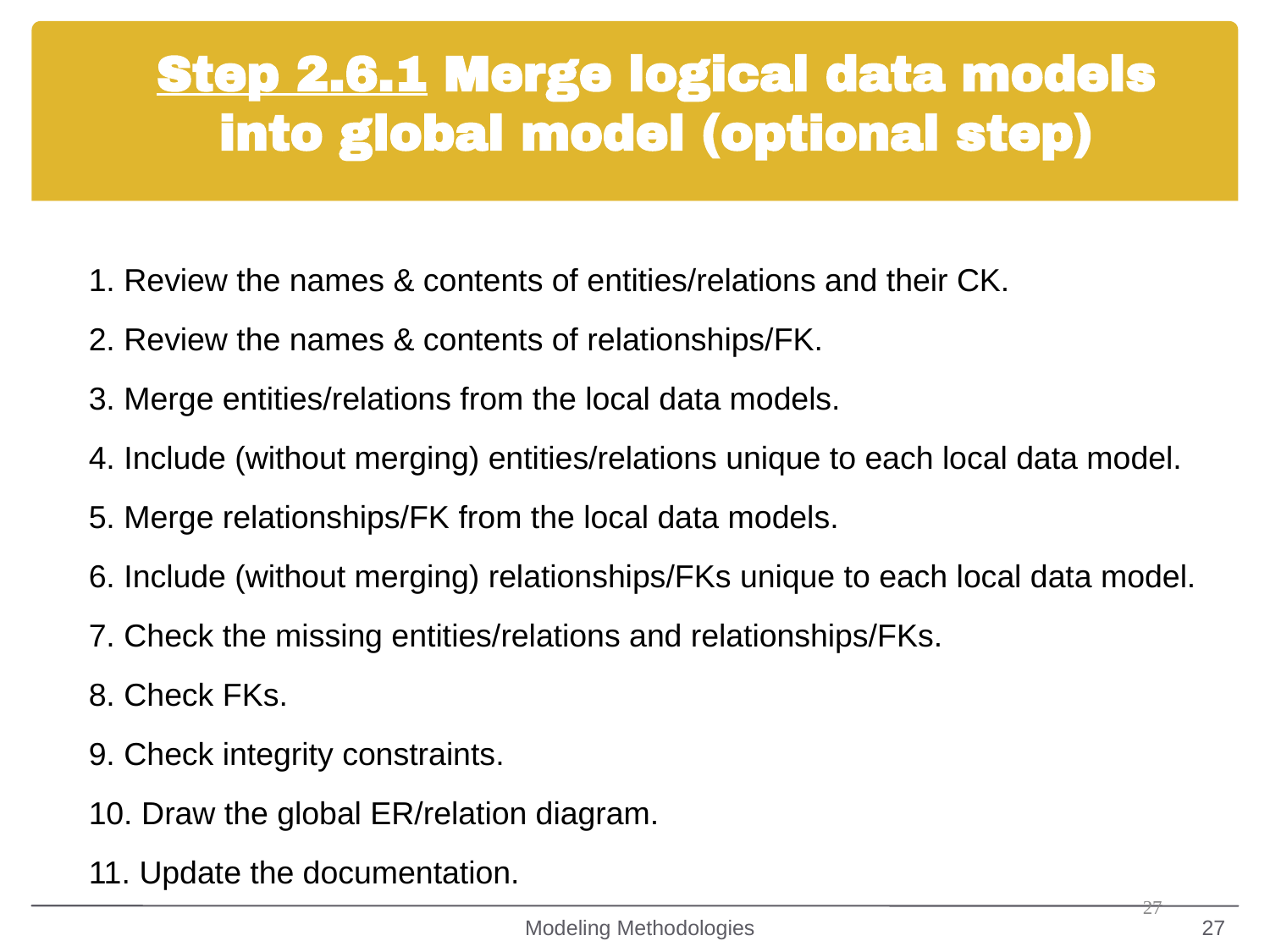

Step 2.6.1 Merge logical data models into global model (optional step)

1. Review the names & contents of entities/relations and their CK.
2. Review the names & contents of relationships/FK.
3. Merge entities/relations from the local data models.
4. Include (without merging) entities/relations unique to each local data model.
5. Merge relationships/FK from the local data models.
6. Include (without merging) relationships/FKs unique to each local data model.
7. Check the missing entities/relations and relationships/FKs.
8. Check FKs.
9. Check integrity constraints.
10. Draw the global ER/relation diagram.
11. Update the documentation.
27
Modeling Methodologies
27